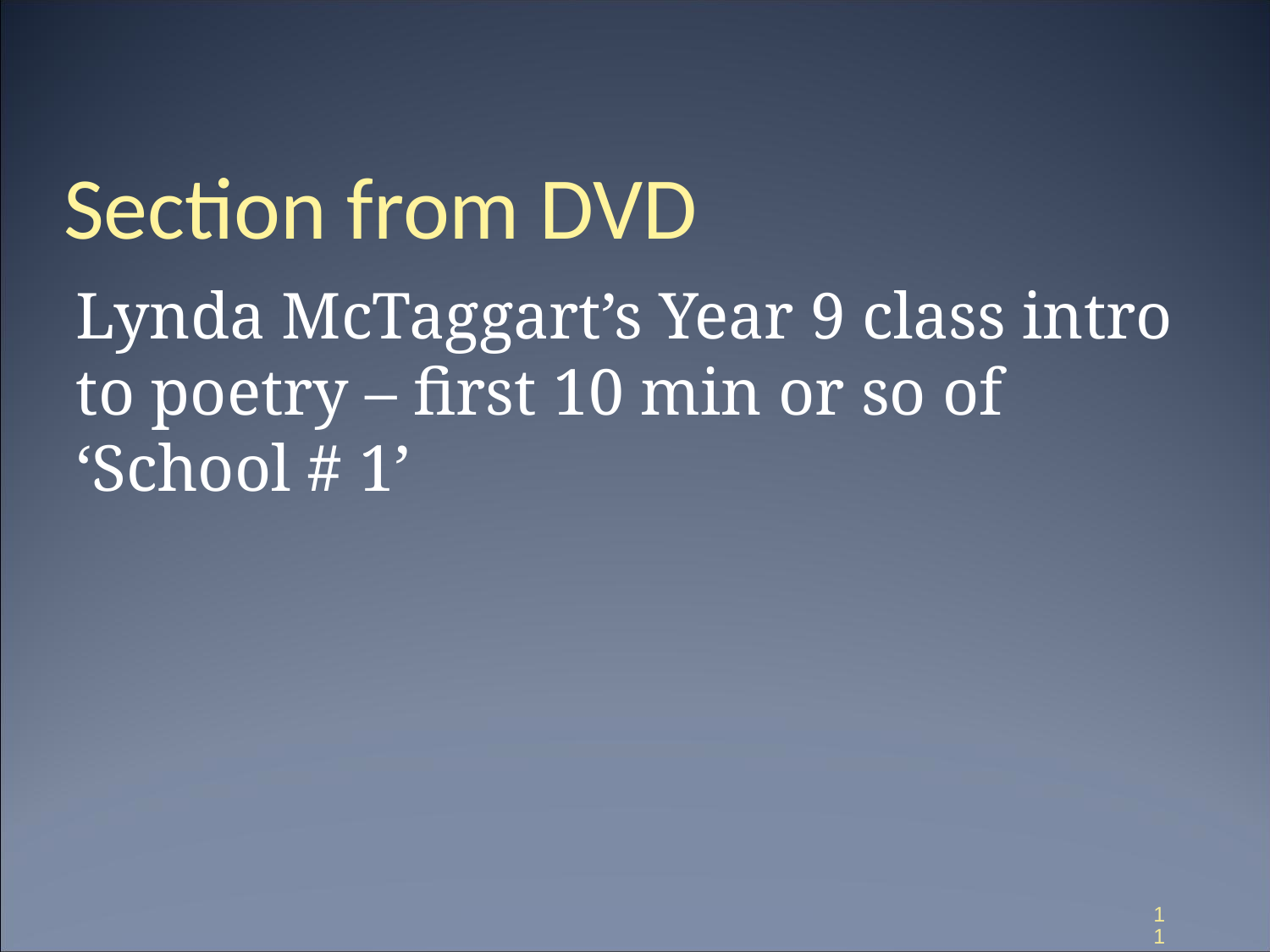

# Section from DVD
Lynda McTaggart’s Year 9 class intro to poetry – first 10 min or so of ‘School # 1’
11